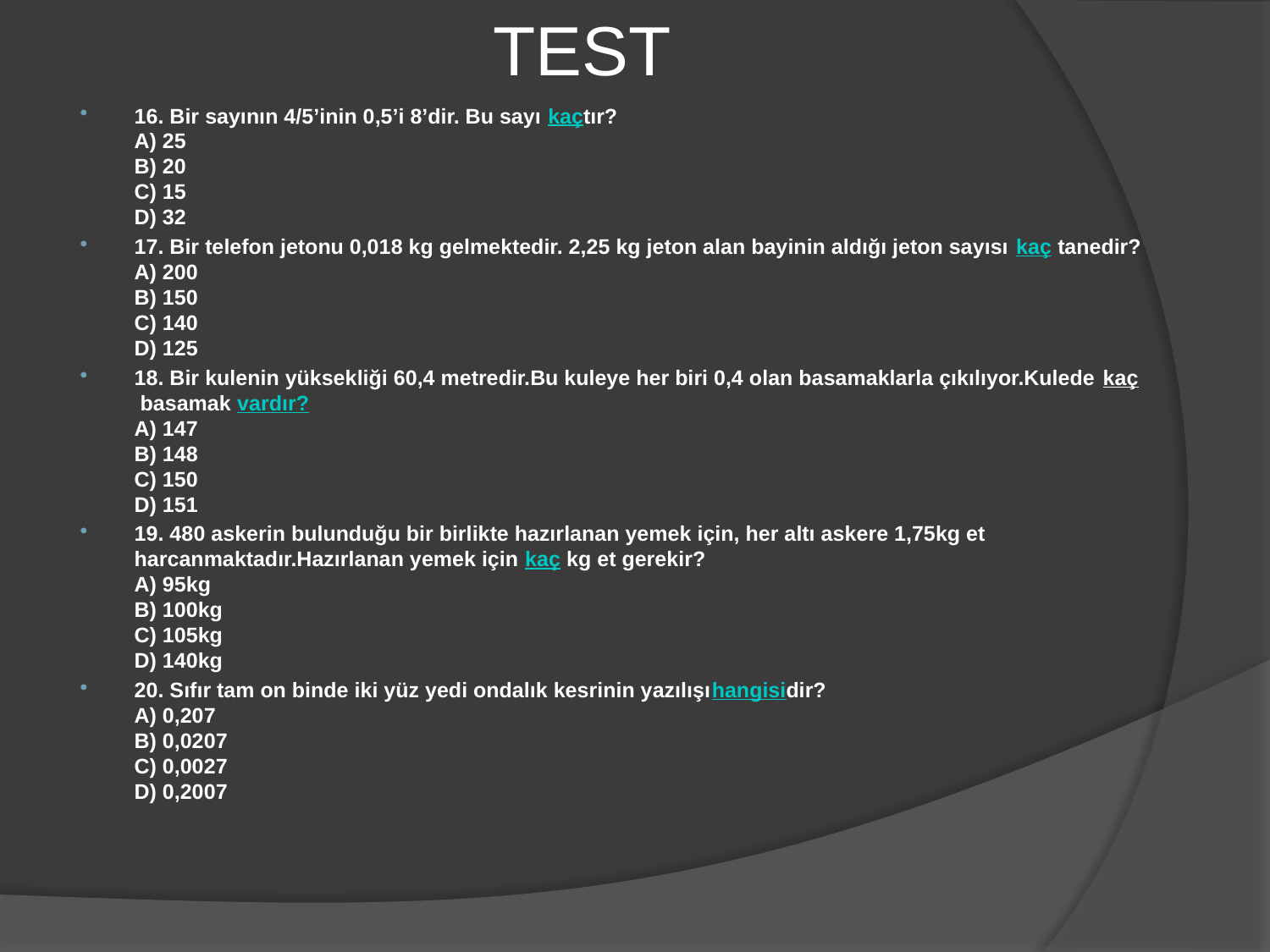

# TEST
16. Bir sayının 4/5’inin 0,5’i 8’dir. Bu sayı kaçtır? 
A) 25 
B) 20 
C) 15 
D) 32
17. Bir telefon jetonu 0,018 kg gelmektedir. 2,25 kg jeton alan bayinin aldığı jeton sayısı kaç tanedir? 
A) 200 
B) 150 
C) 140 
D) 125
18. Bir kulenin yüksekliği 60,4 metredir.Bu kuleye her biri 0,4 olan basamaklarla çıkılıyor.Kulede kaç basamak vardır? 
A) 147 
B) 148 
C) 150 
D) 151
19. 480 askerin bulunduğu bir birlikte hazırlanan yemek için, her altı askere 1,75kg et harcanmaktadır.Hazırlanan yemek için kaç kg et gerekir? 
A) 95kg 
B) 100kg 
C) 105kg 
D) 140kg
20. Sıfır tam on binde iki yüz yedi ondalık kesrinin yazılışıhangisidir? 
A) 0,207 
B) 0,0207 
C) 0,0027 
D) 0,2007